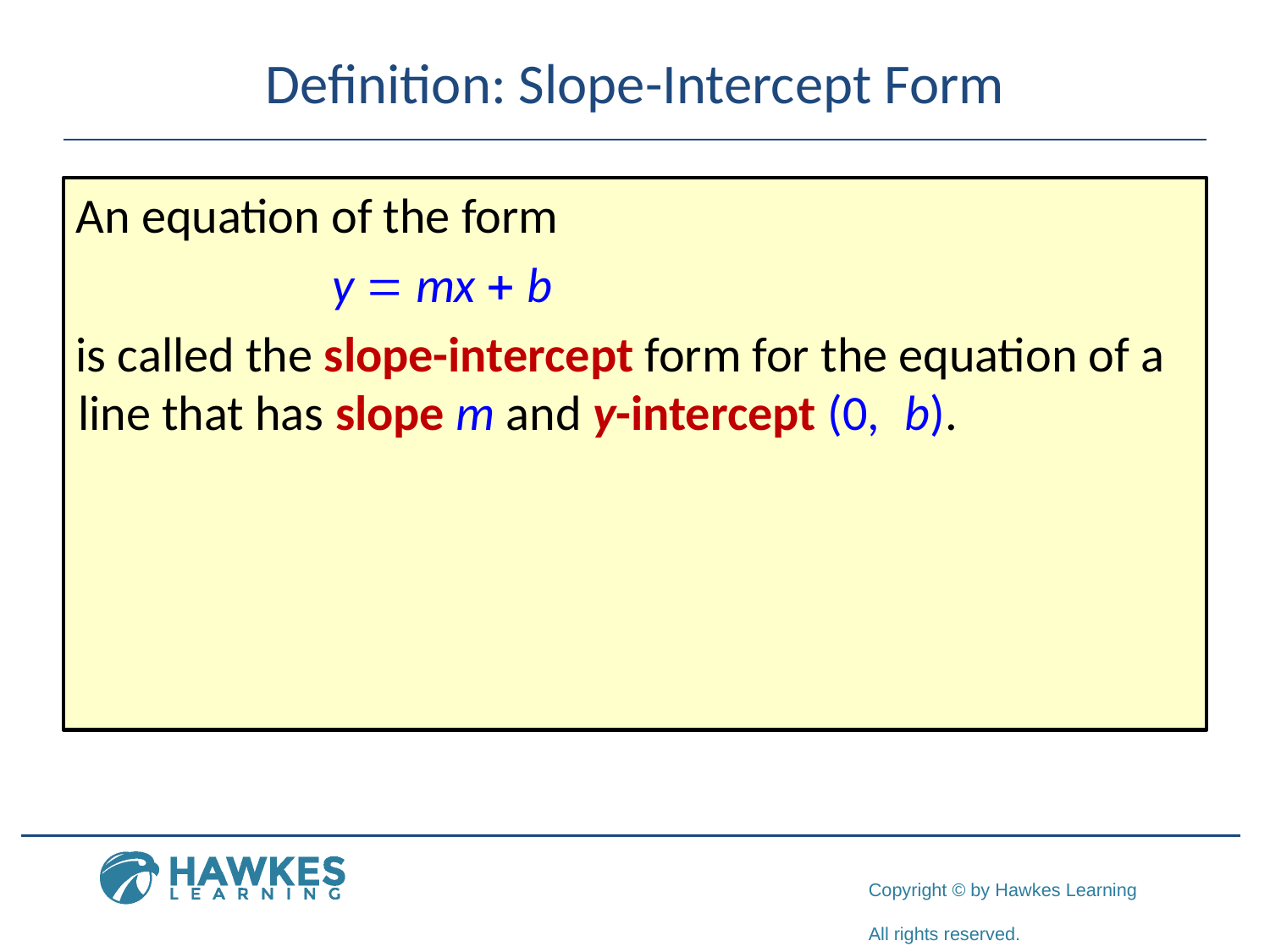

# Definition: Slope-Intercept Form
An equation of the form
			y = mx + b
is called the slope-intercept form for the equation of a line that has slope m and y-intercept (0, b).